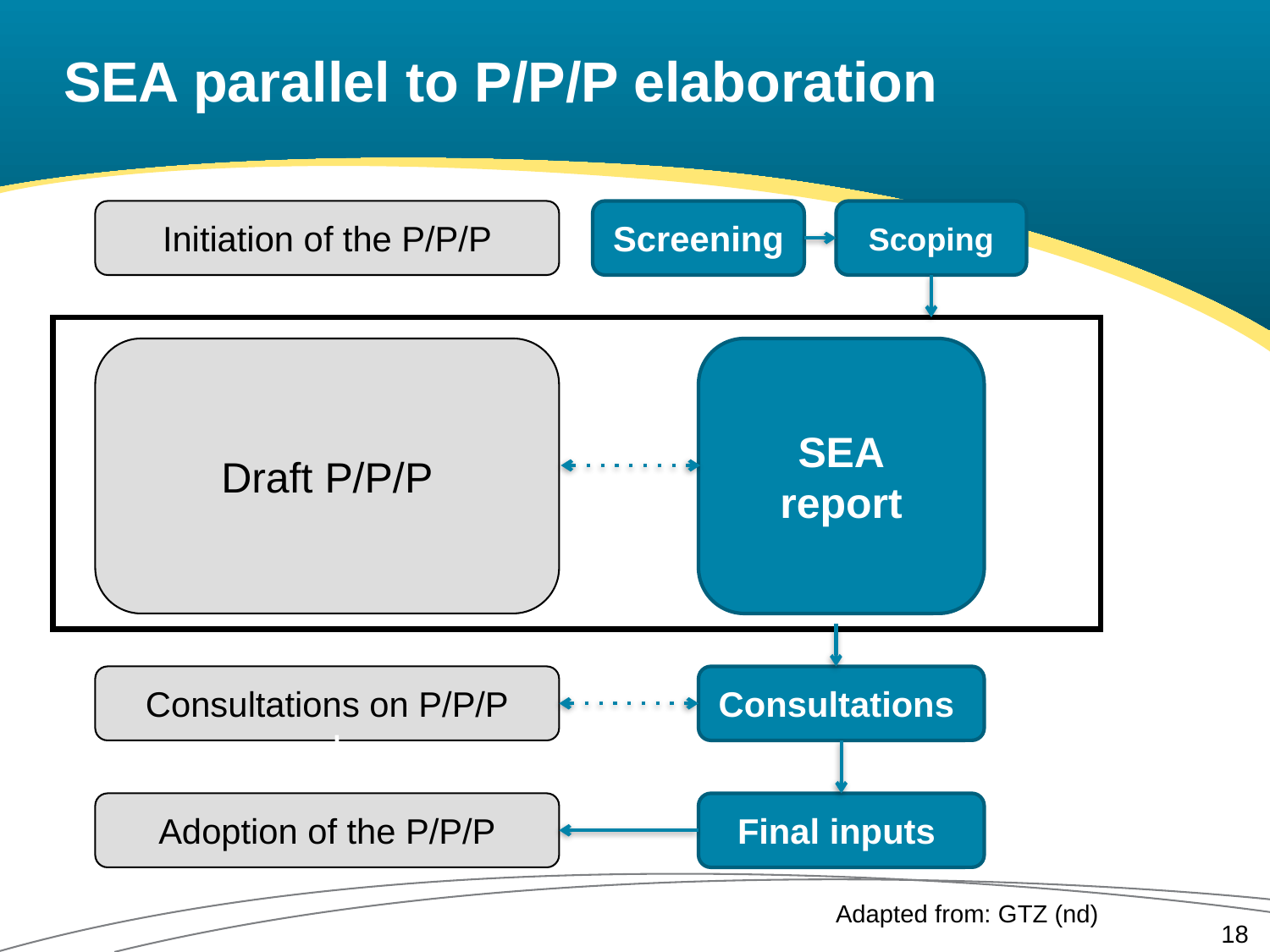

# SEA parallel to P/P/P elaboration
Initiation of the P/P/P
Screening
Scoping

Draft P/P/P
SEA
report
Consultations on P/P/P
Consultations

Adoption of the P/P/P
Final inputs
Adapted from: GTZ (nd)
18